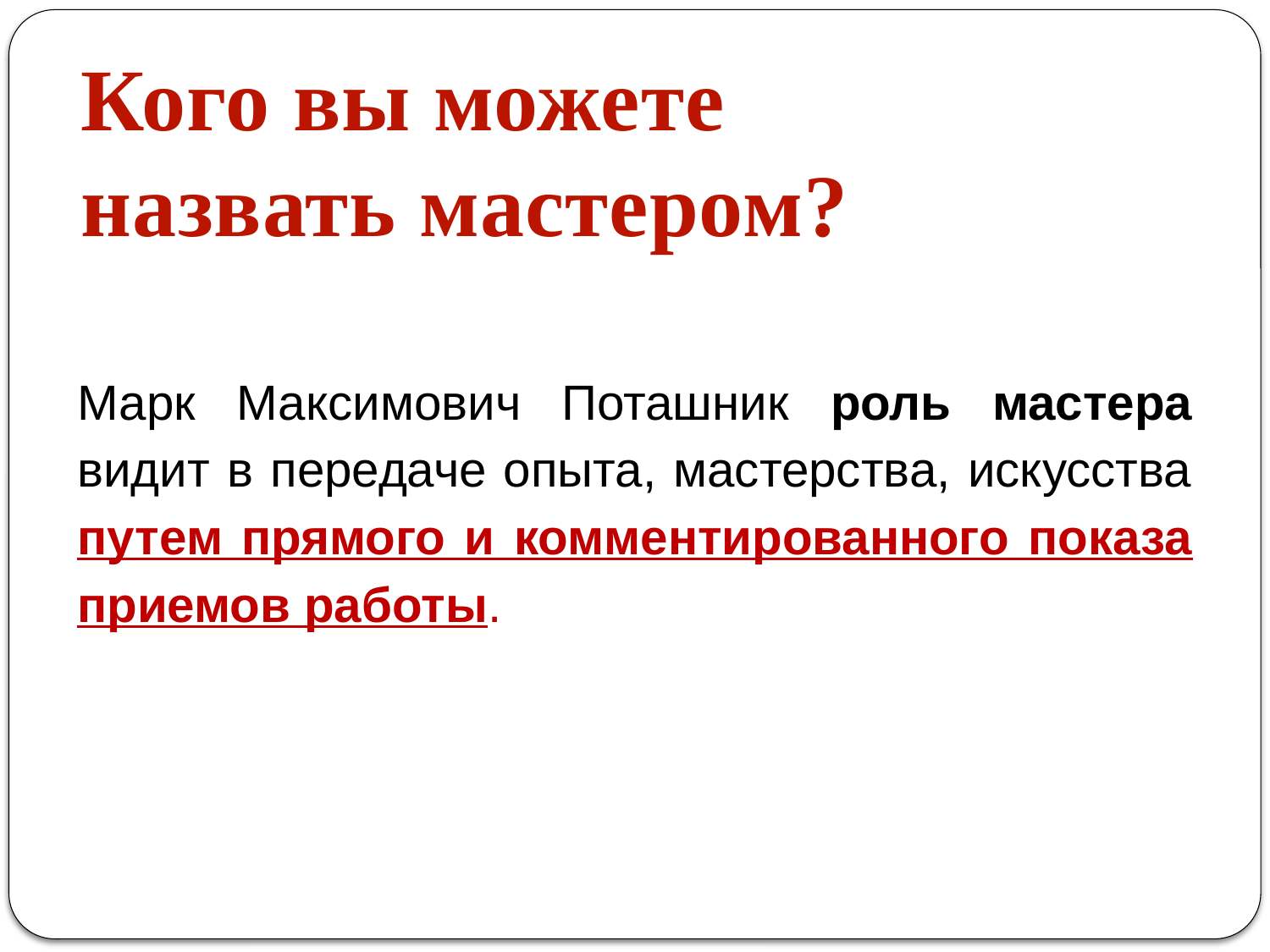

Кого вы можете
назвать мастером?
Марк Максимович Поташник роль мастера видит в передаче опыта, мастерства, искусства путем прямого и комментированного показа приемов работы.